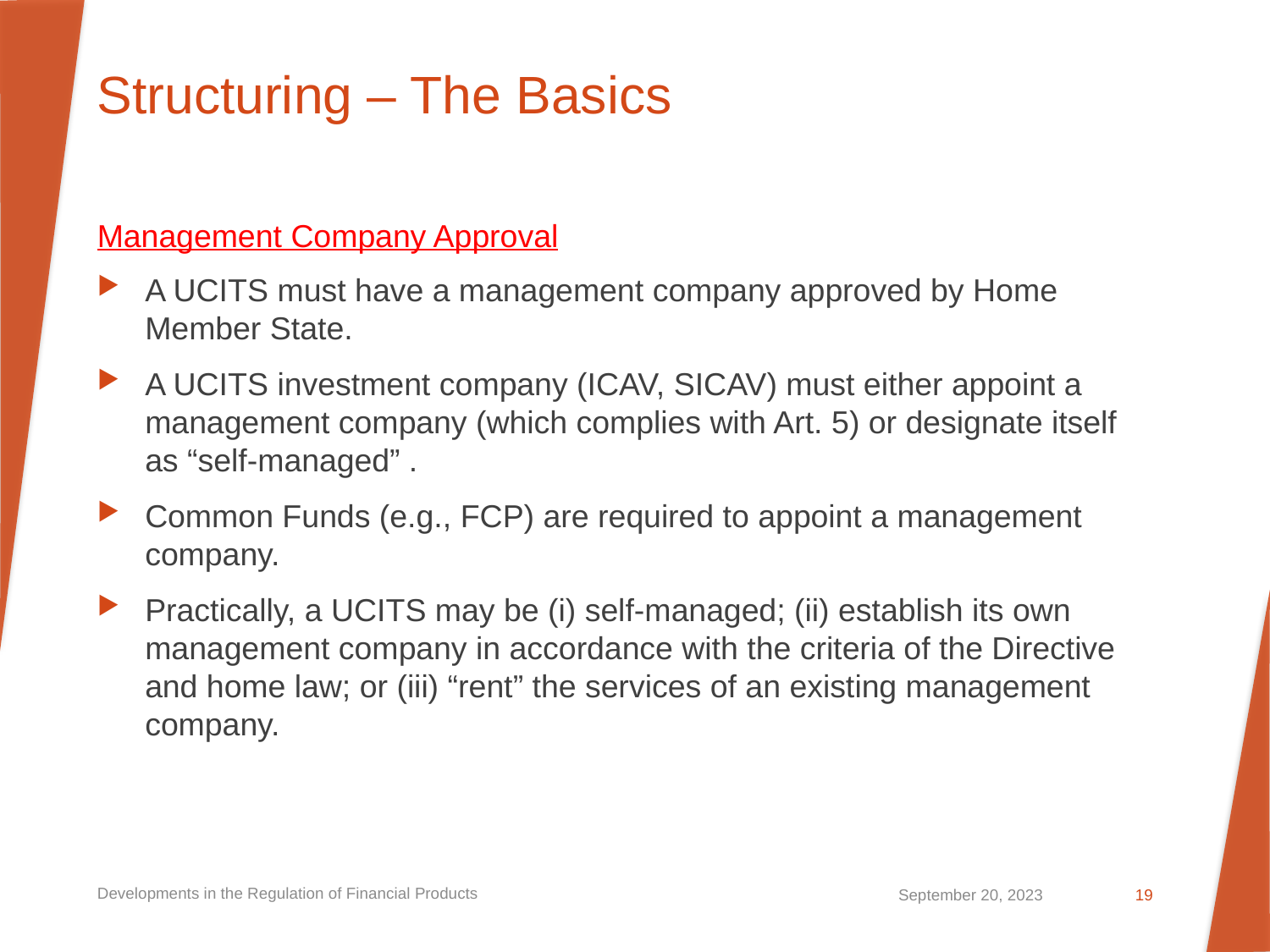

# Structuring – The Basics
Management Company Approval
A UCITS must have a management company approved by Home Member State.
A UCITS investment company (ICAV, SICAV) must either appoint a management company (which complies with Art. 5) or designate itself as “self-managed” .
Common Funds (e.g., FCP) are required to appoint a management company.
Practically, a UCITS may be (i) self-managed; (ii) establish its own management company in accordance with the criteria of the Directive and home law; or (iii) “rent” the services of an existing management company.

Developments in the Regulation of Financial Products
September 20, 2023
19